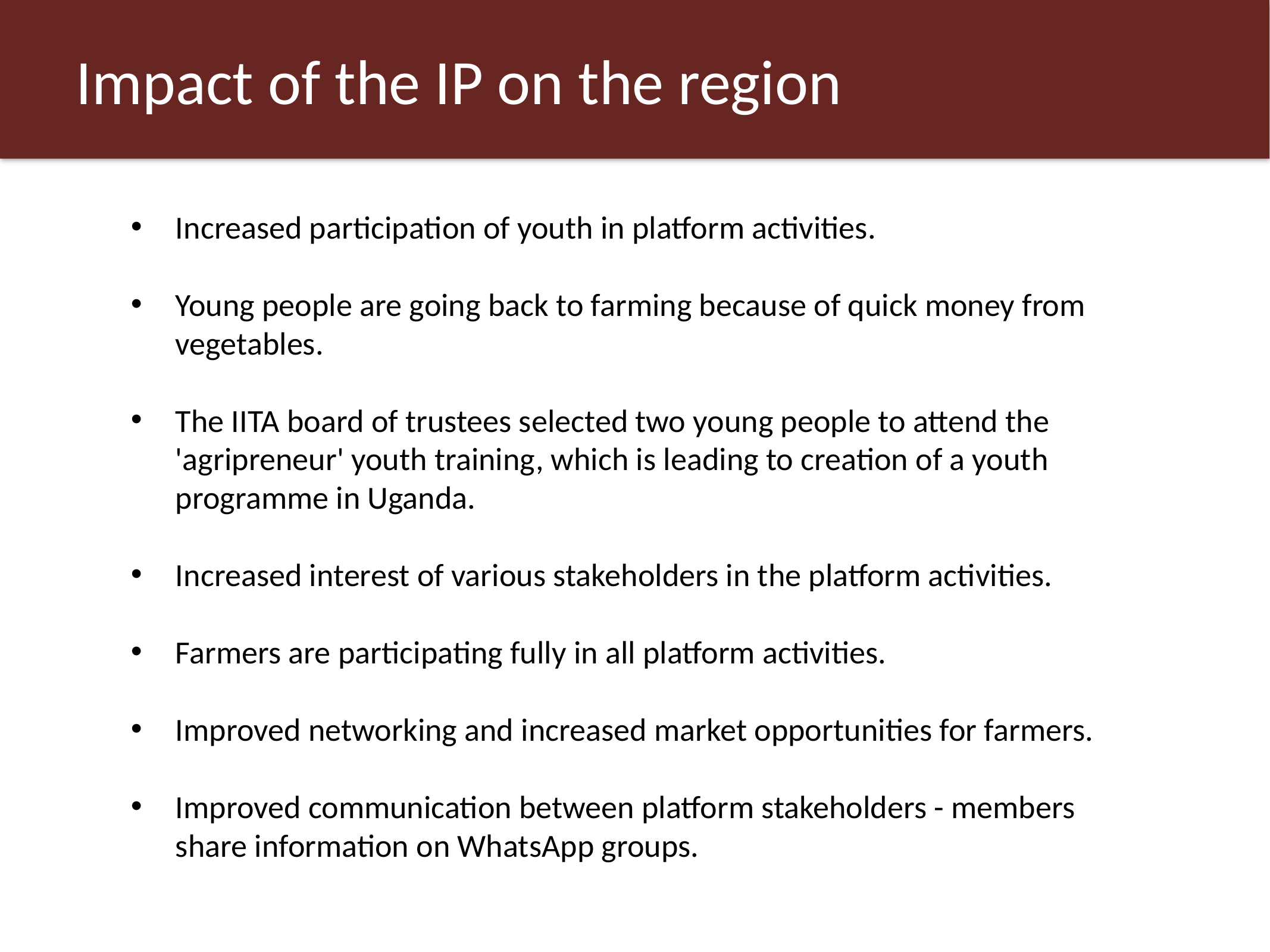

# Impact of the IP on the region
Increased participation of youth in platform activities.

Young people are going back to farming because of quick money from vegetables.

The IITA board of trustees selected two young people to attend the 'agripreneur' youth training, which is leading to creation of a youth programme in Uganda.

Increased interest of various stakeholders in the platform activities.

Farmers are participating fully in all platform activities.

Improved networking and increased market opportunities for farmers.

Improved communication between platform stakeholders - members share information on WhatsApp groups.